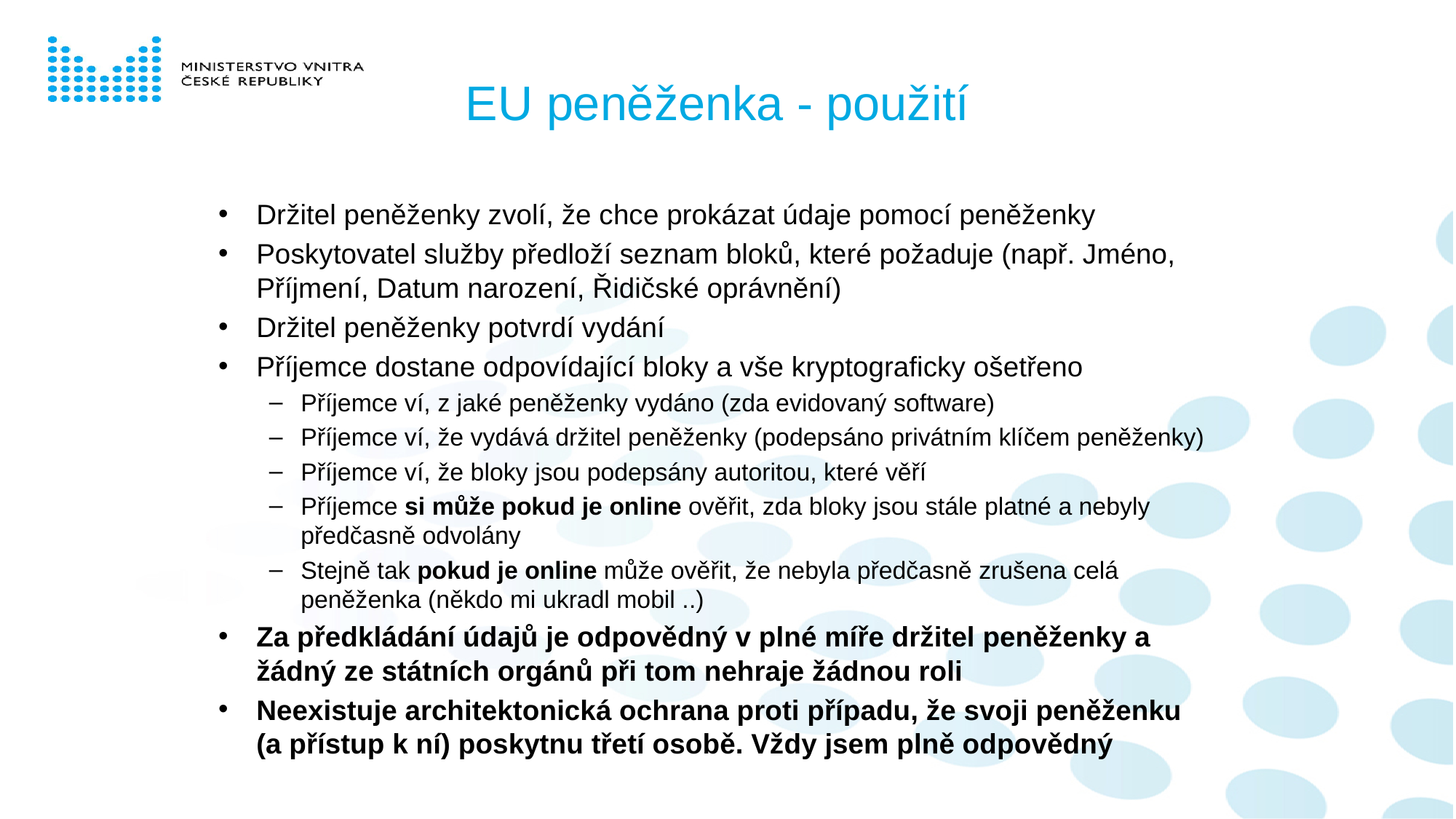

# EU peněženka - použití
Držitel peněženky zvolí, že chce prokázat údaje pomocí peněženky
Poskytovatel služby předloží seznam bloků, které požaduje (např. Jméno, Příjmení, Datum narození, Řidičské oprávnění)
Držitel peněženky potvrdí vydání
Příjemce dostane odpovídající bloky a vše kryptograficky ošetřeno
Příjemce ví, z jaké peněženky vydáno (zda evidovaný software)
Příjemce ví, že vydává držitel peněženky (podepsáno privátním klíčem peněženky)
Příjemce ví, že bloky jsou podepsány autoritou, které věří
Příjemce si může pokud je online ověřit, zda bloky jsou stále platné a nebyly předčasně odvolány
Stejně tak pokud je online může ověřit, že nebyla předčasně zrušena celá peněženka (někdo mi ukradl mobil ..)
Za předkládání údajů je odpovědný v plné míře držitel peněženky a žádný ze státních orgánů při tom nehraje žádnou roli
Neexistuje architektonická ochrana proti případu, že svoji peněženku (a přístup k ní) poskytnu třetí osobě. Vždy jsem plně odpovědný